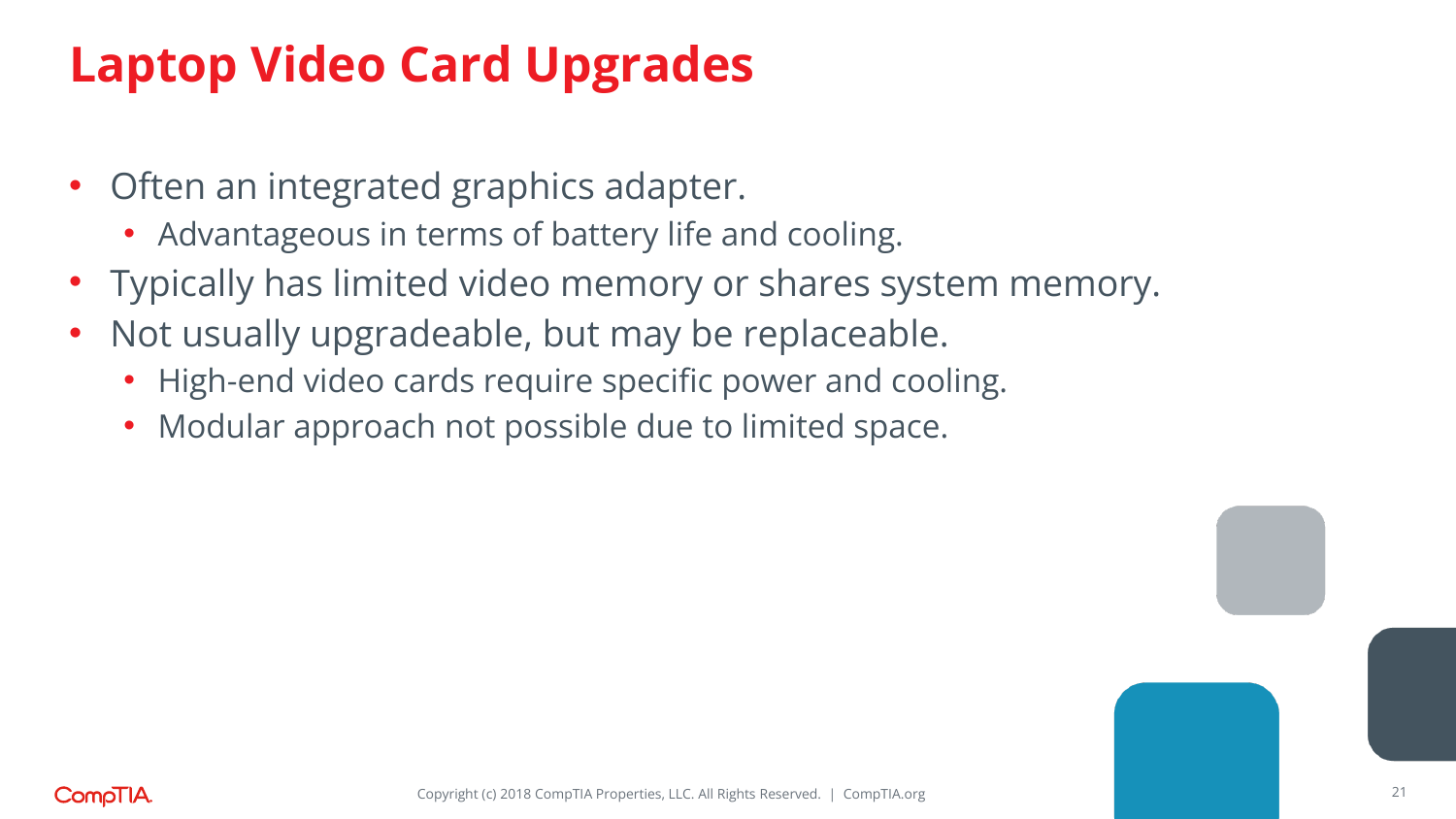

# Laptop Video Card Upgrades
Often an integrated graphics adapter.
Advantageous in terms of battery life and cooling.
Typically has limited video memory or shares system memory.
Not usually upgradeable, but may be replaceable.
High-end video cards require specific power and cooling.
Modular approach not possible due to limited space.
21